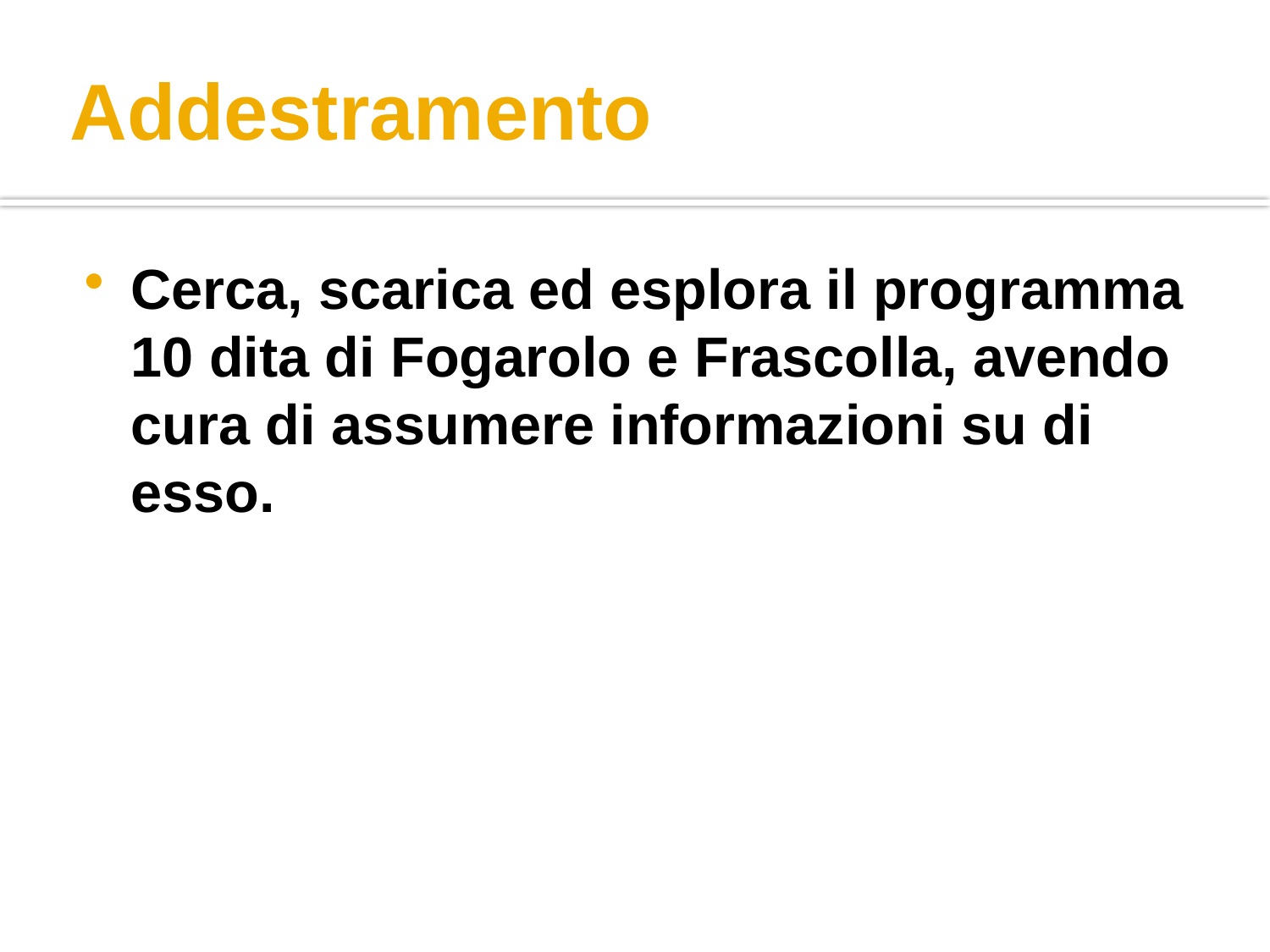

# Addestramento
Cerca, scarica ed esplora il programma 10 dita di Fogarolo e Frascolla, avendo cura di assumere informazioni su di esso.